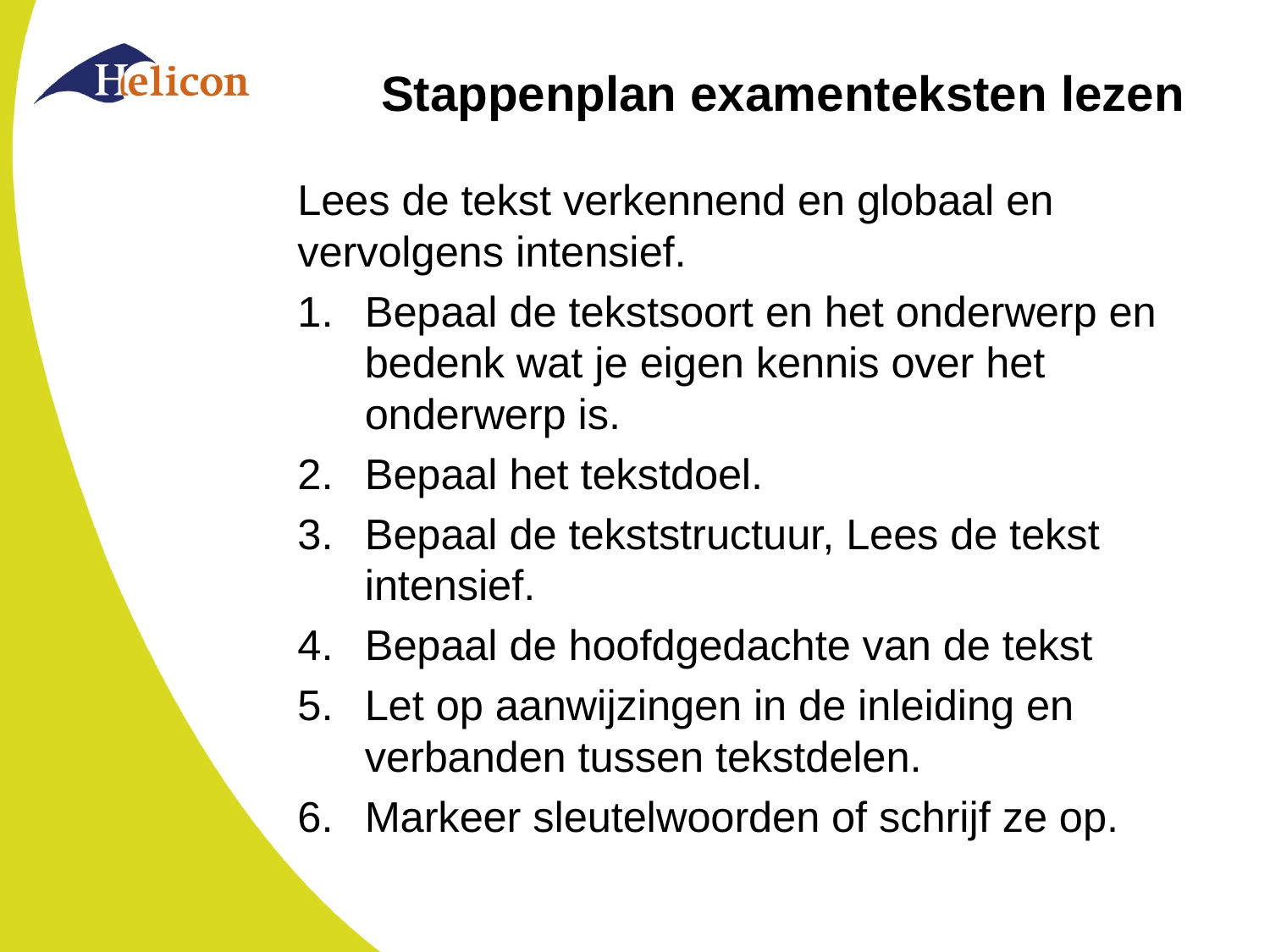

# Stappenplan examenteksten lezen
Lees de tekst verkennend en globaal en vervolgens intensief.
Bepaal de tekstsoort en het onderwerp en bedenk wat je eigen kennis over het onderwerp is.
Bepaal het tekstdoel.
Bepaal de tekststructuur, Lees de tekst intensief.
Bepaal de hoofdgedachte van de tekst
Let op aanwijzingen in de inleiding en verbanden tussen tekstdelen.
Markeer sleutelwoorden of schrijf ze op.